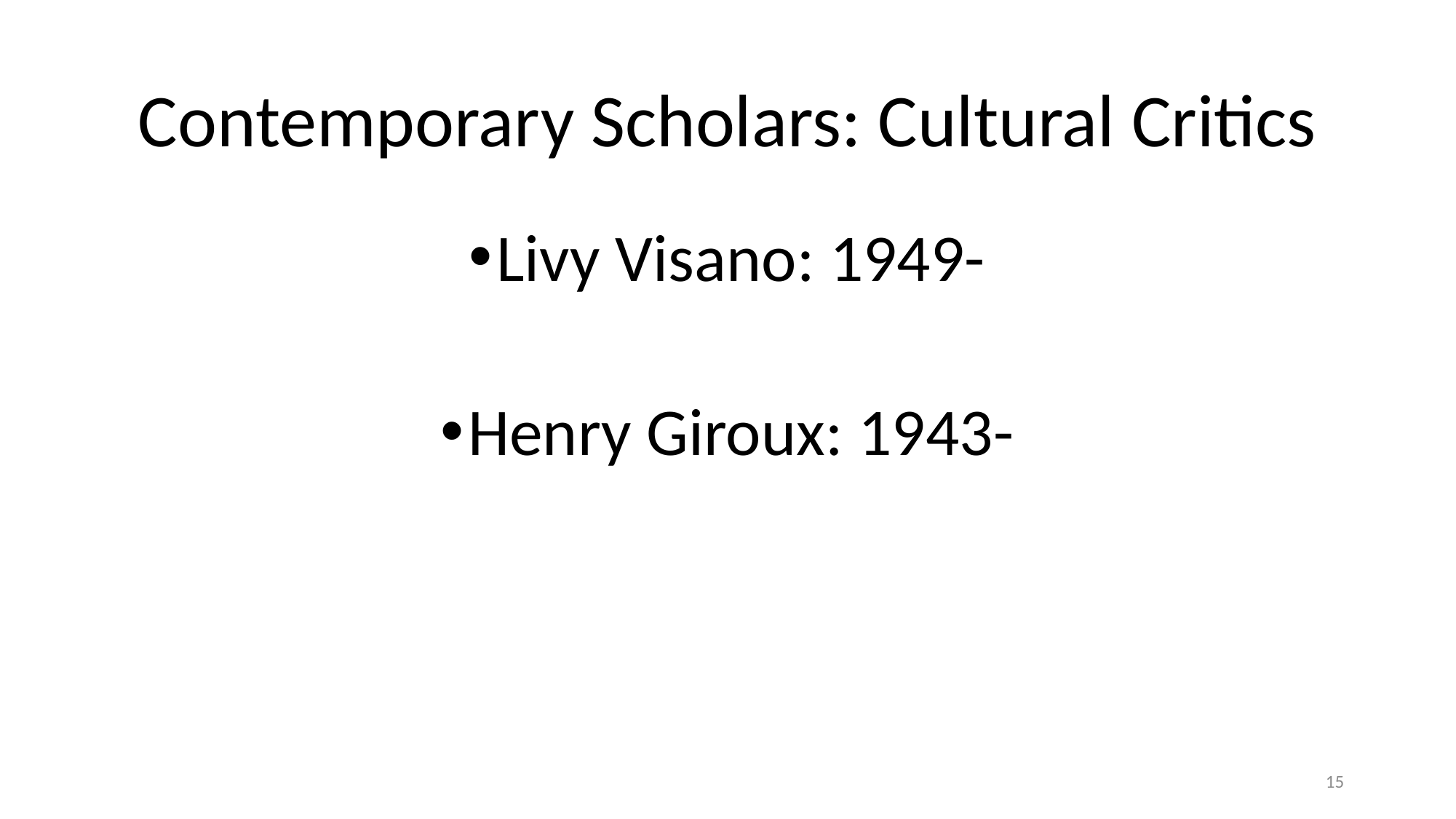

# Contemporary Scholars: Cultural Critics
Livy Visano: 1949-

Henry Giroux: 1943-
15